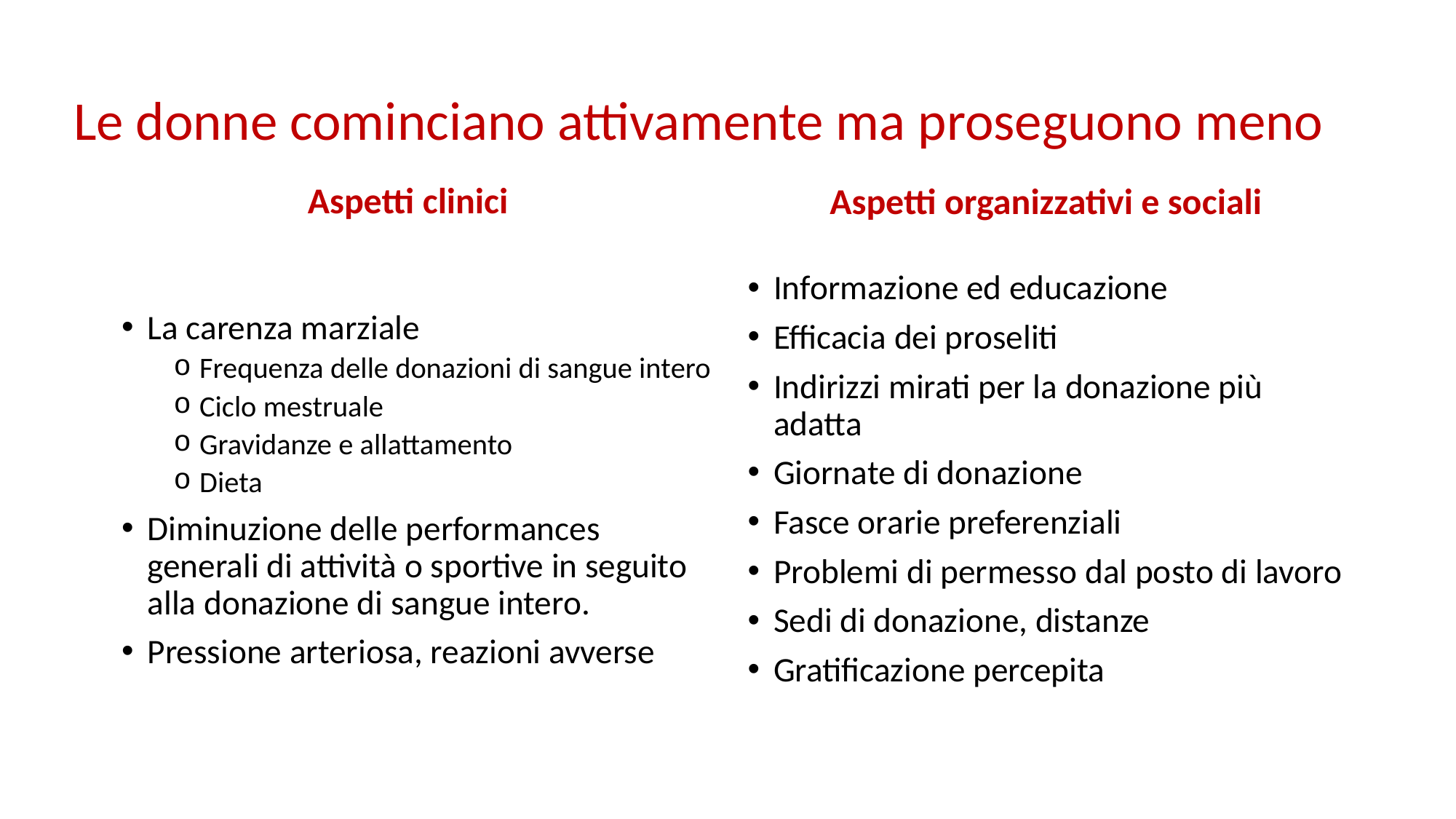

# Le donne cominciano attivamente ma proseguono meno
Aspetti clinici
Aspetti organizzativi e sociali

La carenza marziale
Frequenza delle donazioni di sangue intero
Ciclo mestruale
Gravidanze e allattamento
Dieta
Diminuzione delle performances generali di attività o sportive in seguito alla donazione di sangue intero.
Pressione arteriosa, reazioni avverse
Informazione ed educazione
Efficacia dei proseliti
Indirizzi mirati per la donazione più adatta
Giornate di donazione
Fasce orarie preferenziali
Problemi di permesso dal posto di lavoro
Sedi di donazione, distanze
Gratificazione percepita